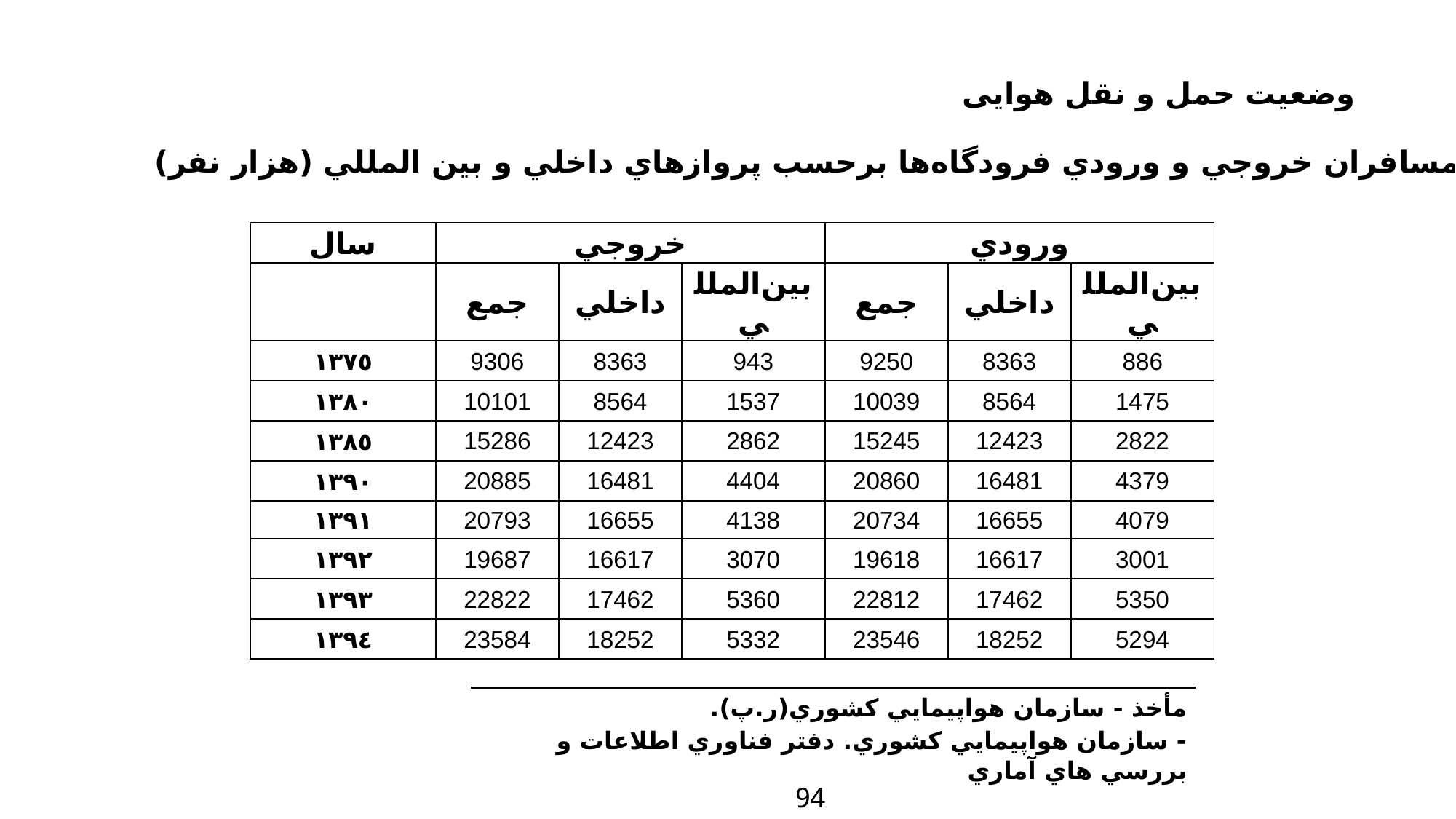

وضعیت حمل و نقل هوایی
تعداد مسافران خروجي و ورودي فرودگاه‌ها برحسب پروازهاي داخلي و بين المللي (هزار نفر)
| سال | خروجي |  |  | ورودي |  |  |
| --- | --- | --- | --- | --- | --- | --- |
|  | جمع | داخلي | بين‌المللي | جمع | داخلي | بين‌المللي |
| ١٣٧٥ | 9306 | 8363 | 943 | 9250 | 8363 | 886 |
| ١٣٨٠ | 10101 | 8564 | 1537 | 10039 | 8564 | 1475 |
| ١٣٨٥ | 15286 | 12423 | 2862 | 15245 | 12423 | 2822 |
| ١٣٩٠ | 20885 | 16481 | 4404 | 20860 | 16481 | 4379 |
| ١٣٩١ | 20793 | 16655 | 4138 | 20734 | 16655 | 4079 |
| ١٣٩٢ | 19687 | 16617 | 3070 | 19618 | 16617 | 3001 |
| ١٣٩٣ | 22822 | 17462 | 5360 | 22812 | 17462 | 5350 |
| ١٣٩٤ | 23584 | 18252 | 5332 | 23546 | 18252 | 5294 |
| مأخذ - سازمان هواپيمايي كشوري(ر.پ). |
| --- |
| - سازمان هواپيمايي كشوري. دفتر فناوري اطلاعات و بررسي هاي آماري |
94